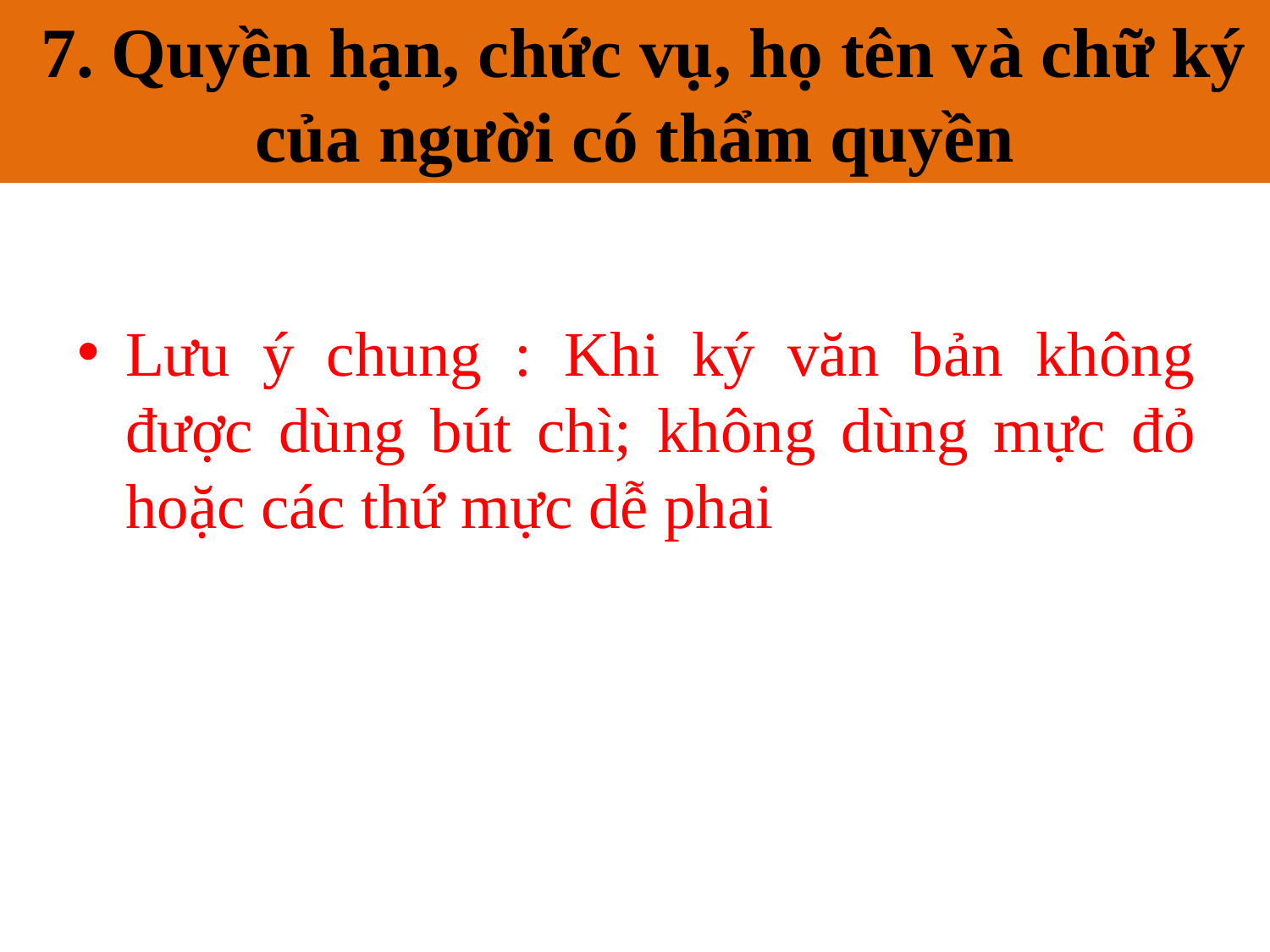

7. Quyền hạn, chức vụ, họ tên và chữ ký của người có thẩm quyền
# 7. Quyền hạn, chức vụ, họ tên và chữ ký của người có thẩm quyền
Lưu ý chung : Khi ký văn bản không được dùng bút chì; không dùng mực đỏ hoặc các thứ mực dễ phai